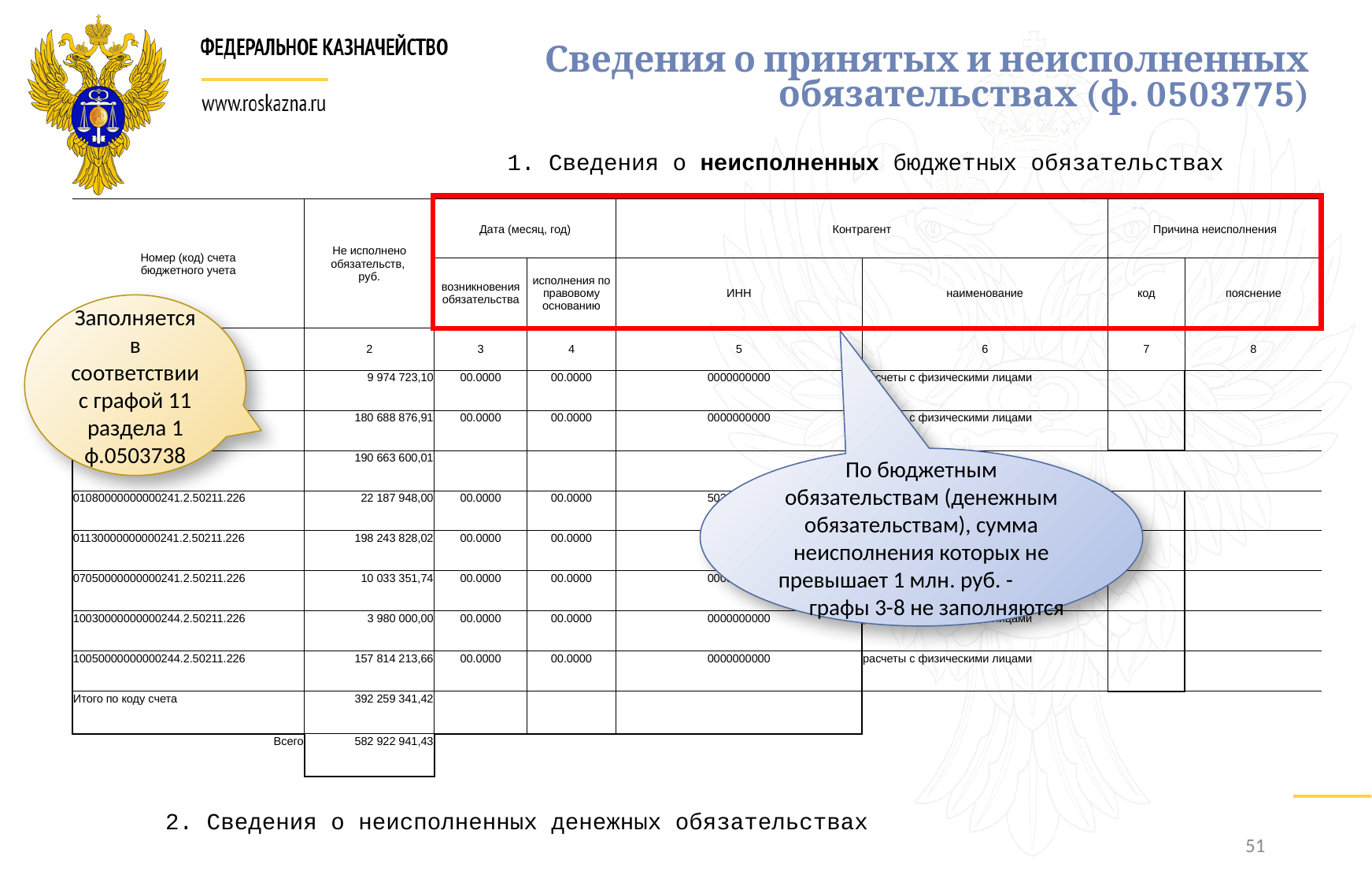

Сведения о принятых и неисполненных обязательствах (ф. 0503775)
1. Сведения о неисполненных бюджетных обязательствах

| Номер (код) счета бюджетного учета | Не исполнено обязательств, руб. | Дата (месяц, год) |  | Контрагент |  | Причина неисполнения |  |
| --- | --- | --- | --- | --- | --- | --- | --- |
|  |  | возникновения обязательства | исполнения по правовому основанию | ИНН | наименование | код | пояснение |
| 1 | 2 | 3 | 4 | 5 | 6 | 7 | 8 |
| 00000000000000111.2.50211.211 | 9 974 723,10 | 00.0000 | 00.0000 | 0000000000 | расчеты с физическими лицами |  |  |
| 00000000000000111.2.50211.211 | 180 688 876,91 | 00.0000 | 00.0000 | 0000000000 | расчеты с физическими лицами |  |  |
| Итого по коду счета | 190 663 600,01 |  |  |  |  |  |  |
| 01080000000000241.2.50211.226 | 22 187 948,00 | 00.0000 | 00.0000 | 5034036445 | ООО "АВКредо" |  |  |
| 01130000000000241.2.50211.226 | 198 243 828,02 | 00.0000 | 00.0000 | 0000000000 | расчеты с физическими лицами |  |  |
| 07050000000000241.2.50211.226 | 10 033 351,74 | 00.0000 | 00.0000 | 0000000000 | расчеты с физическими лицами |  |  |
| 10030000000000244.2.50211.226 | 3 980 000,00 | 00.0000 | 00.0000 | 0000000000 | расчеты с физическими лицами |  |  |
| 10050000000000244.2.50211.226 | 157 814 213,66 | 00.0000 | 00.0000 | 0000000000 | расчеты с физическими лицами |  |  |
| Итого по коду счета | 392 259 341,42 |  |  |  |  |  |  |
| Всего | 582 922 941,43 |  |  |  |  |  |  |
Заполняется в соответствии с графой 11 раздела 1 ф.0503738
По бюджетным обязательствам (денежным обязательствам), сумма неисполнения которых не превышает 1 млн. руб. -                 графы 3-8 не заполняются
2. Сведения о неисполненных денежных обязательствах
51